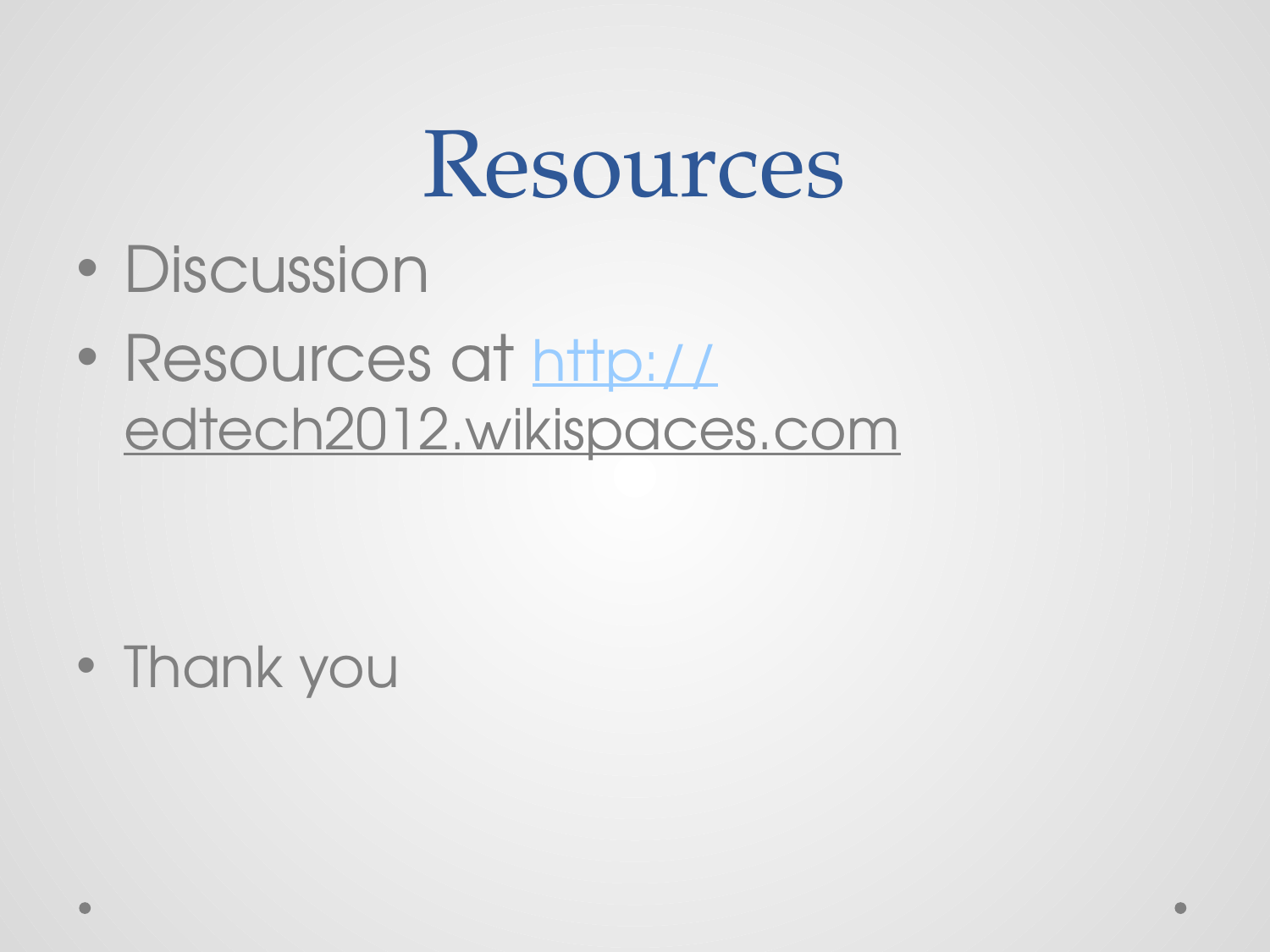

# Resources
Discussion
Resources at http://edtech2012.wikispaces.com

Thank you